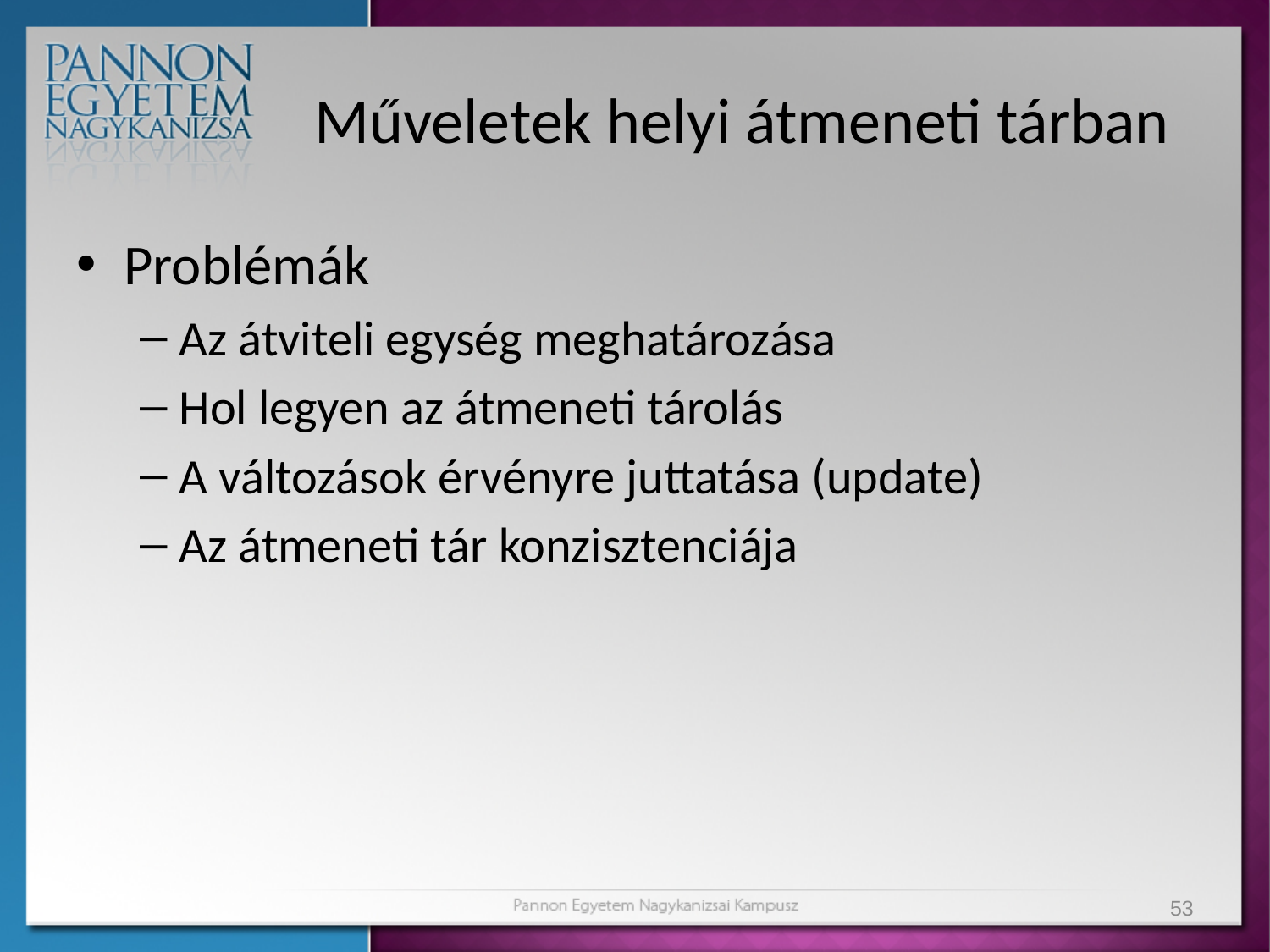

# Műveletek helyi átmeneti tárban
Problémák
Az átviteli egység meghatározása
Hol legyen az átmeneti tárolás
A változások érvényre juttatása (update)
Az átmeneti tár konzisztenciája
53